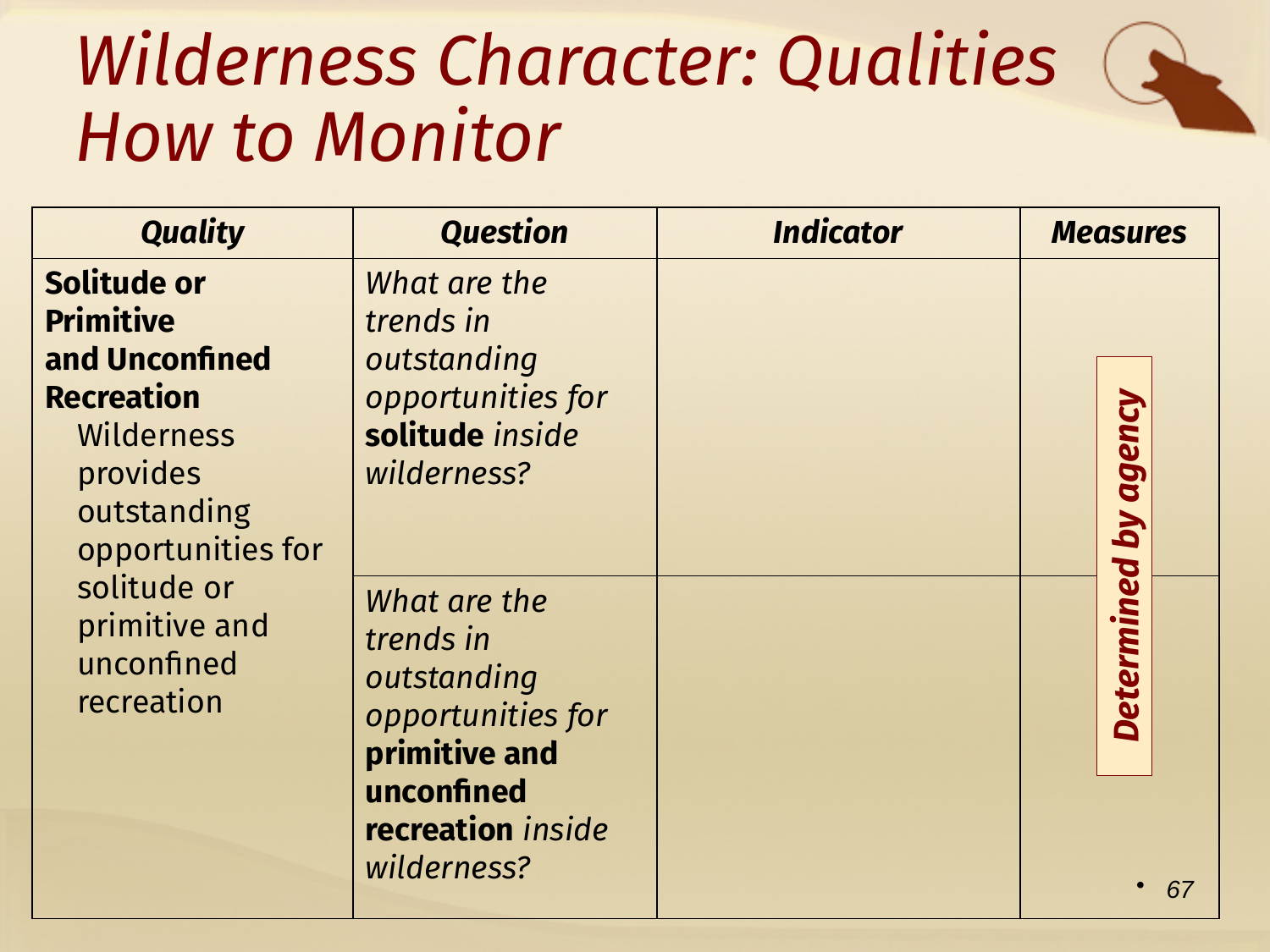

Wilderness Character: Qualities
How to Monitor
| Quality | Question | Indicator | Measures |
| --- | --- | --- | --- |
| Solitude or Primitive and Unconfined Recreation Wilderness provides outstanding opportunities for solitude or primitive and unconfined recreation | What are the trends in outstanding opportunities for solitude inside wilderness? |  |  |
|  | What are the trends in outstanding opportunities for primitive and unconfined recreation inside wilderness? |  |  |
Determined by agency
67